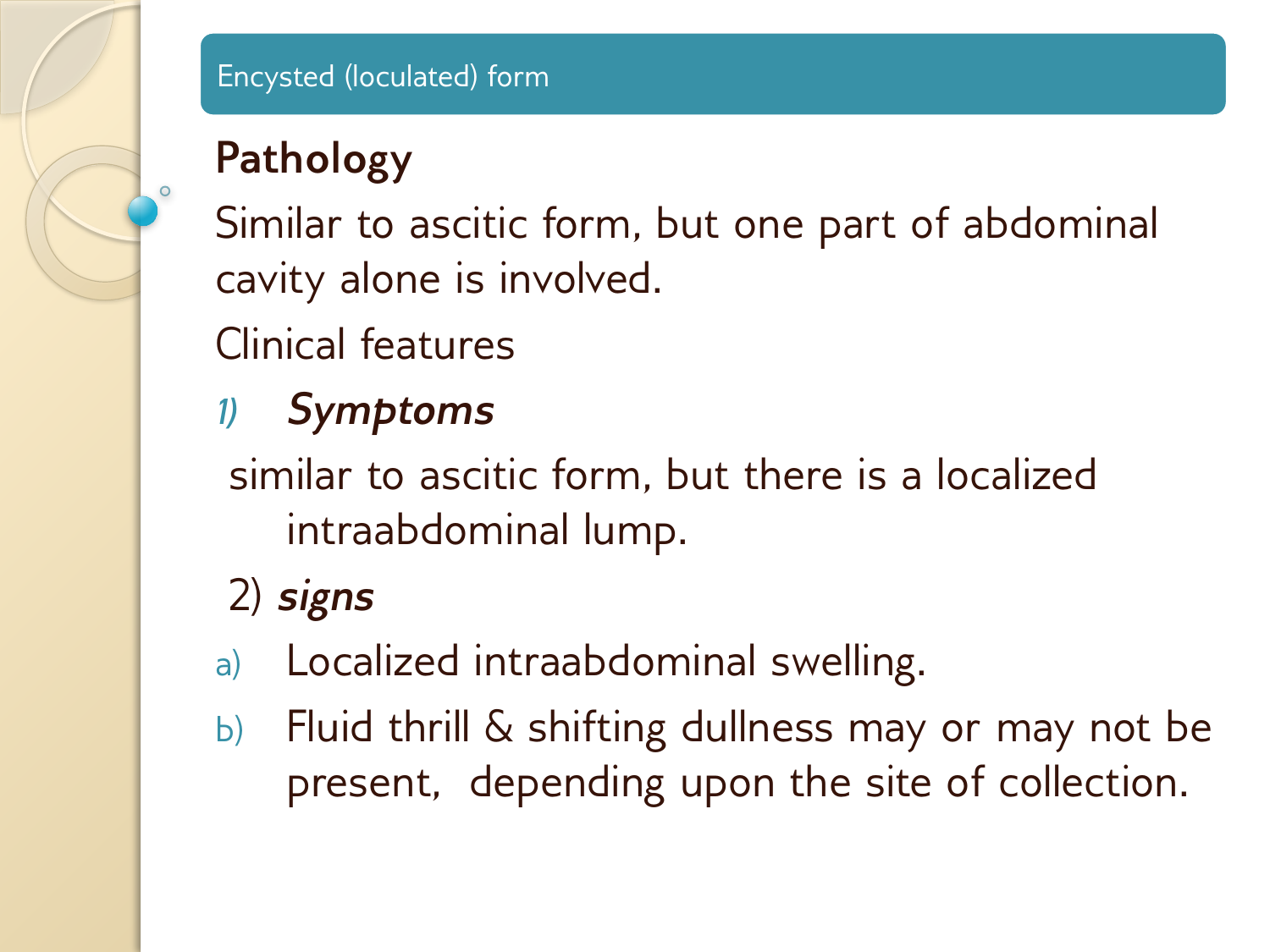

Encysted (loculated) form
Pathology
Similar to ascitic form, but one part of abdominal cavity alone is involved.
Clinical features
Symptoms
 similar to ascitic form, but there is a localized intraabdominal lump.
 2) signs
Localized intraabdominal swelling.
Fluid thrill & shifting dullness may or may not be present,  depending upon the site of collection.